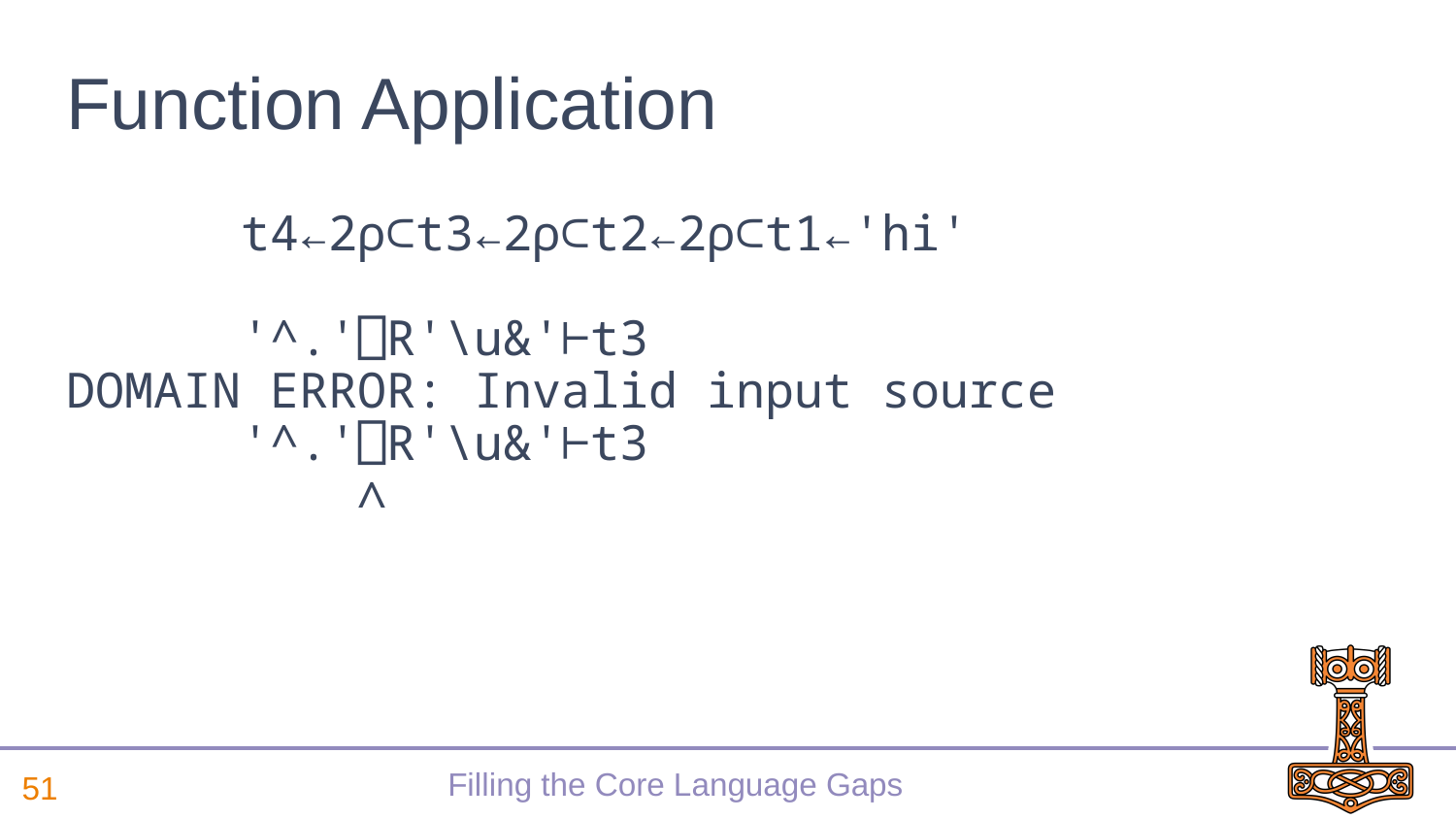

# Function Application
      t4←2⍴⊂t3←2⍴⊂t2←2⍴⊂t1←'hi'

      '^.'⎕R'\u&'⊢t3
DOMAIN ERROR: Invalid input source
      '^.'⎕R'\u&'⊢t3
          ∧